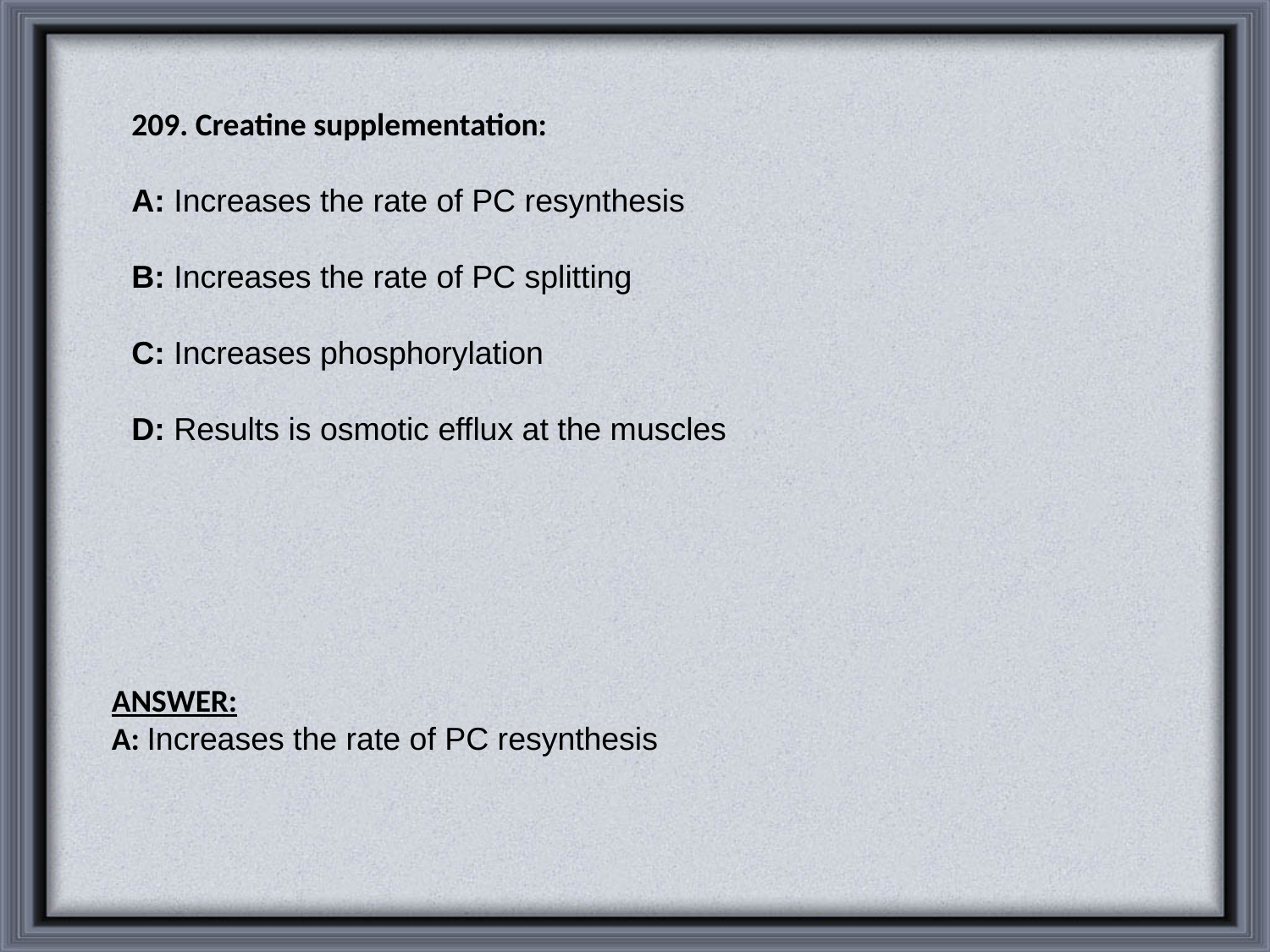

209. Creatine supplementation:

A: Increases the rate of PC resynthesis

B: Increases the rate of PC splitting

C: Increases phosphorylation

D: Results is osmotic efflux at the muscles

ANSWER:
A: Increases the rate of PC resynthesis